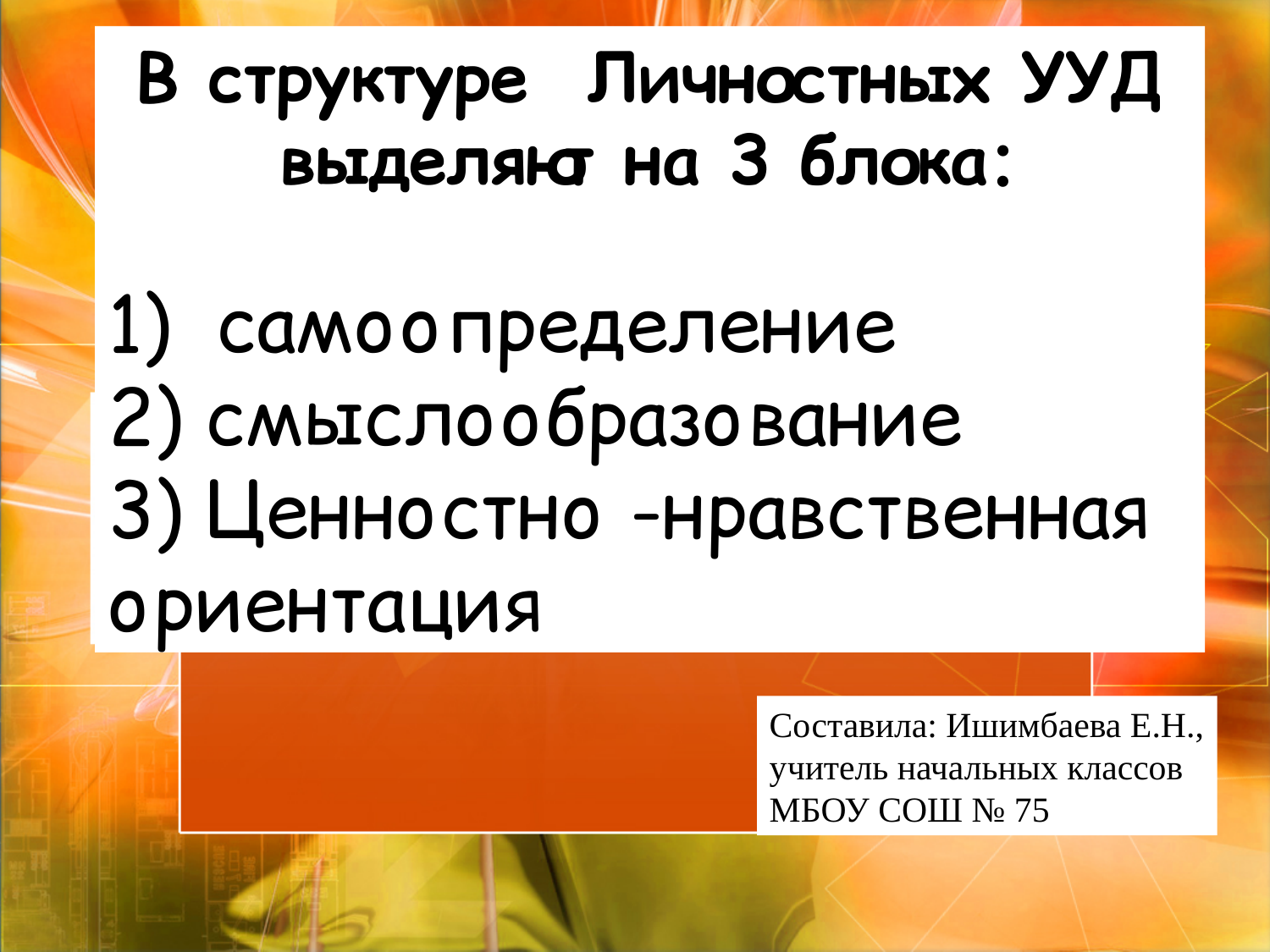

# В структуре  Личностных УУД выделяют на 3 блока:
1)  самоопределение
2) смыслообразование
3) Ценностно -нравственная ориентация
Составила: Ишимбаева Е.Н.,
учитель начальных классов
МБОУ СОШ № 75